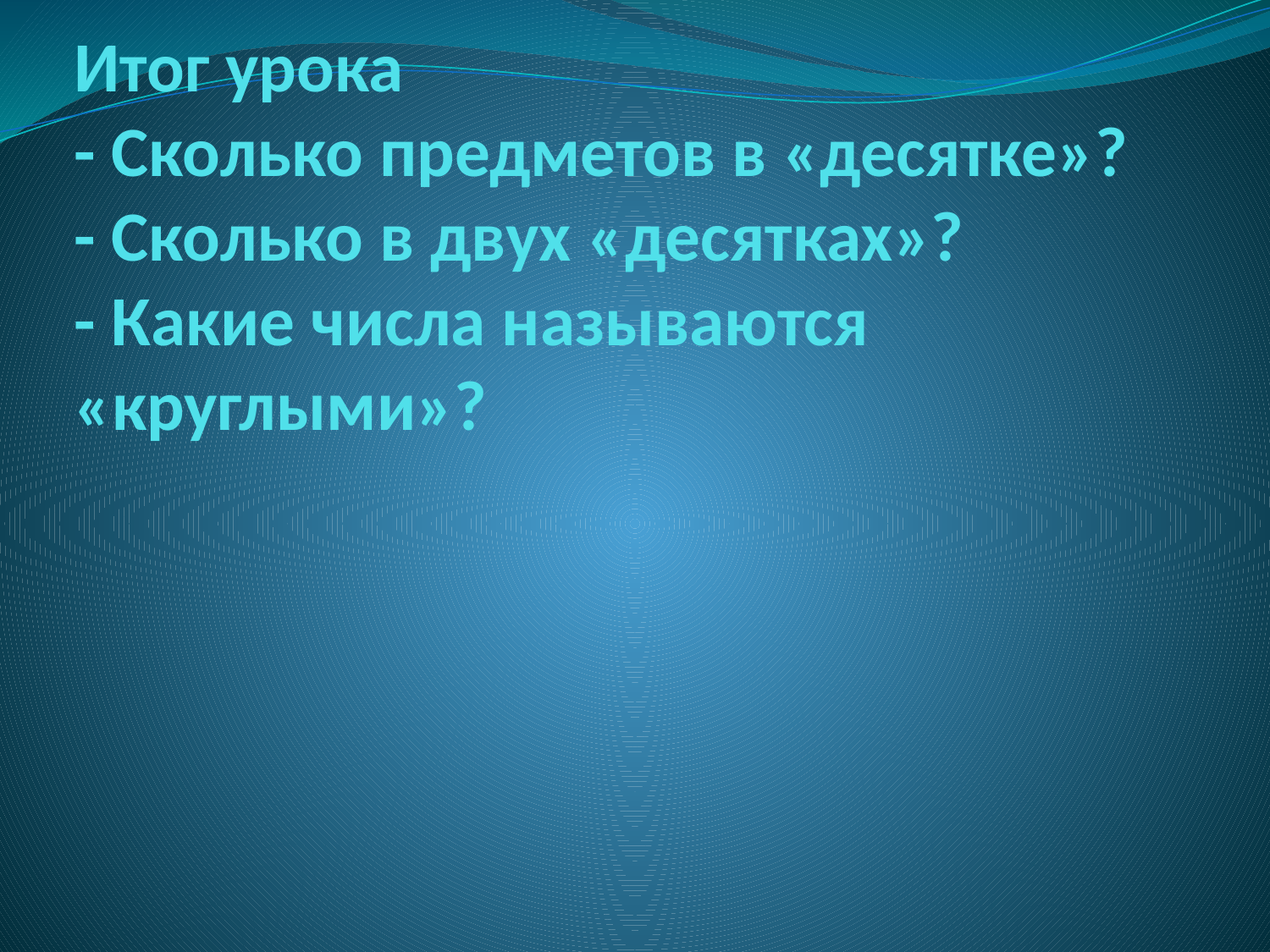

# Итог урока - Сколько предметов в «десятке»? - Сколько в двух «десятках»? - Какие числа называются «круглыми»?